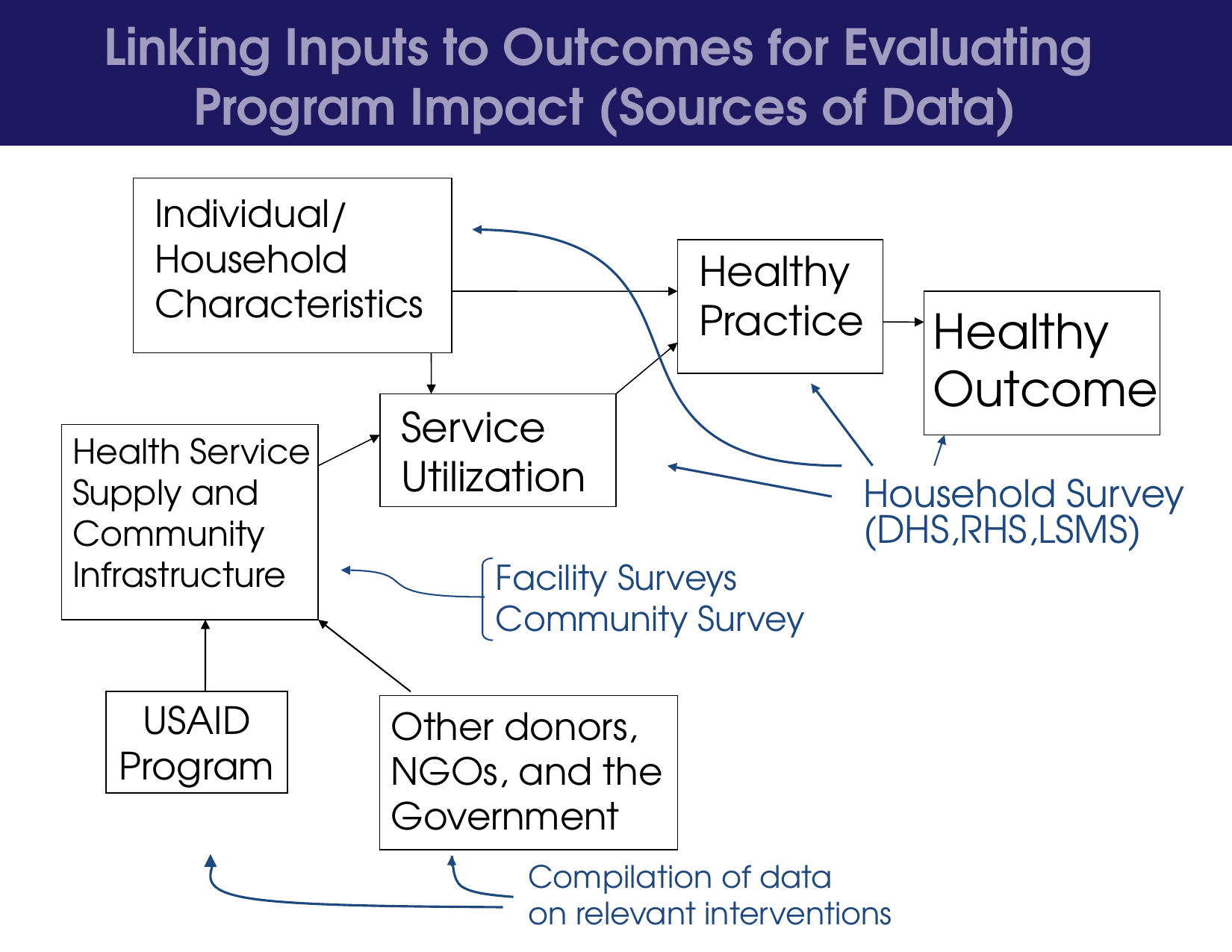

Linking Inputs to Outcomes for Evaluating
Program Impact (Sources of Data)

Individual/
Household
Characteristics

Household Survey
(DHS,RHS,LSMS)

Healthy
Practice

Healthy
Outcome

Service
Utilization

Health Service
Supply and Community Infrastructure

Facility Surveys
Community Survey

USAID Program

Other donors, NGOs, and the Government

Compilation of data
on relevant interventions